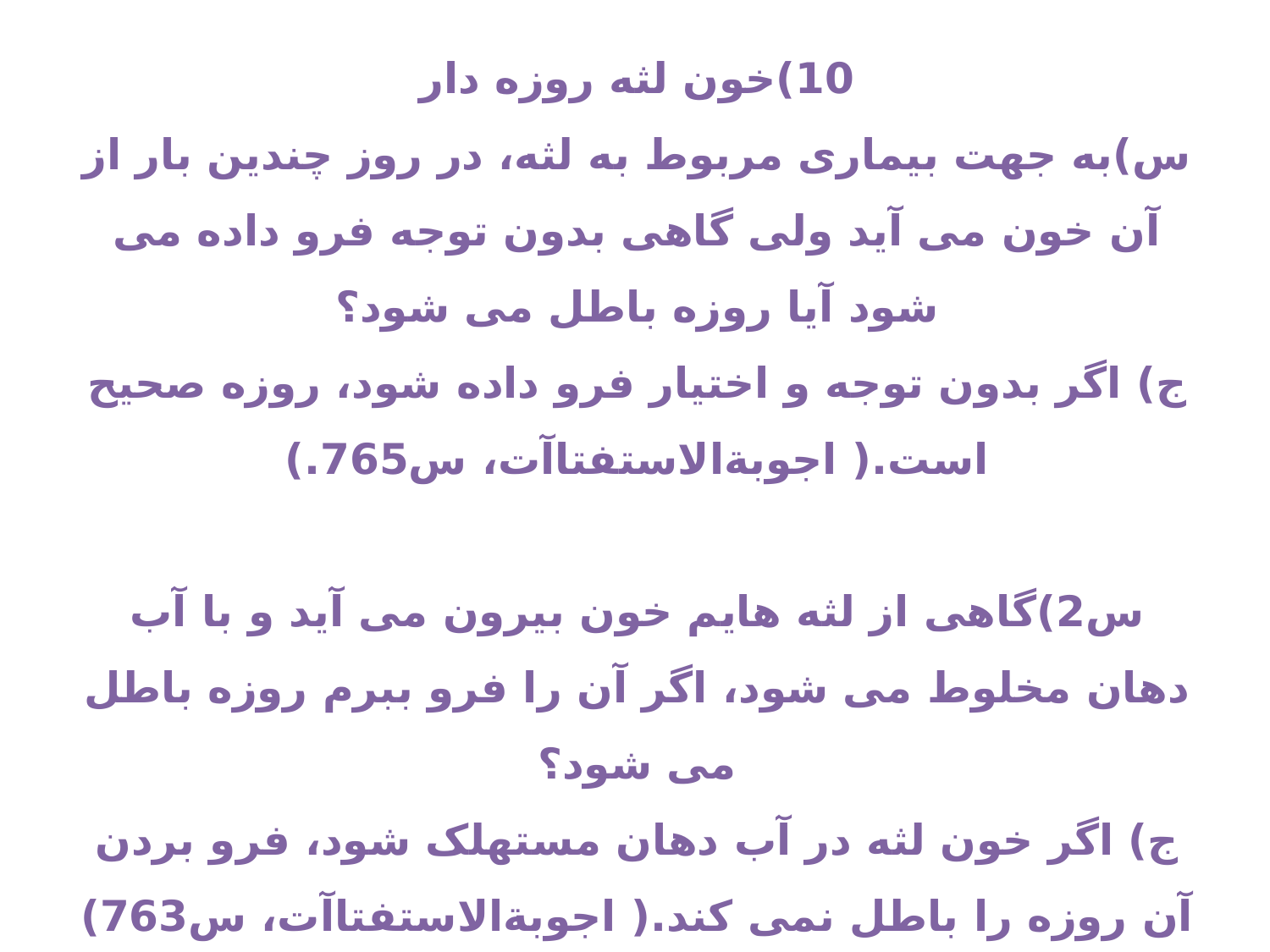

10)خون لثه روزه دار
س)به جهت بیماری مربوط به لثه، در روز چندین بار از آن خون می آید ولی گاهی بدون توجه فرو داده می شود آیا روزه باطل می شود؟
ج) اگر بدون توجه و اختیار فرو داده شود، روزه صحیح است.( اجوبة‌الاستفتاآت، س765.)

س2)گاهی از لثه هایم خون بیرون می آید و با آب دهان مخلوط می شود، اگر آن را فرو ببرم روزه باطل می شود؟
ج) اگر خون لثه در آب دهان مستهلک شود، فرو بردن آن روزه را باطل نمی کند.( اجوبة‌الاستفتاآت، س763)